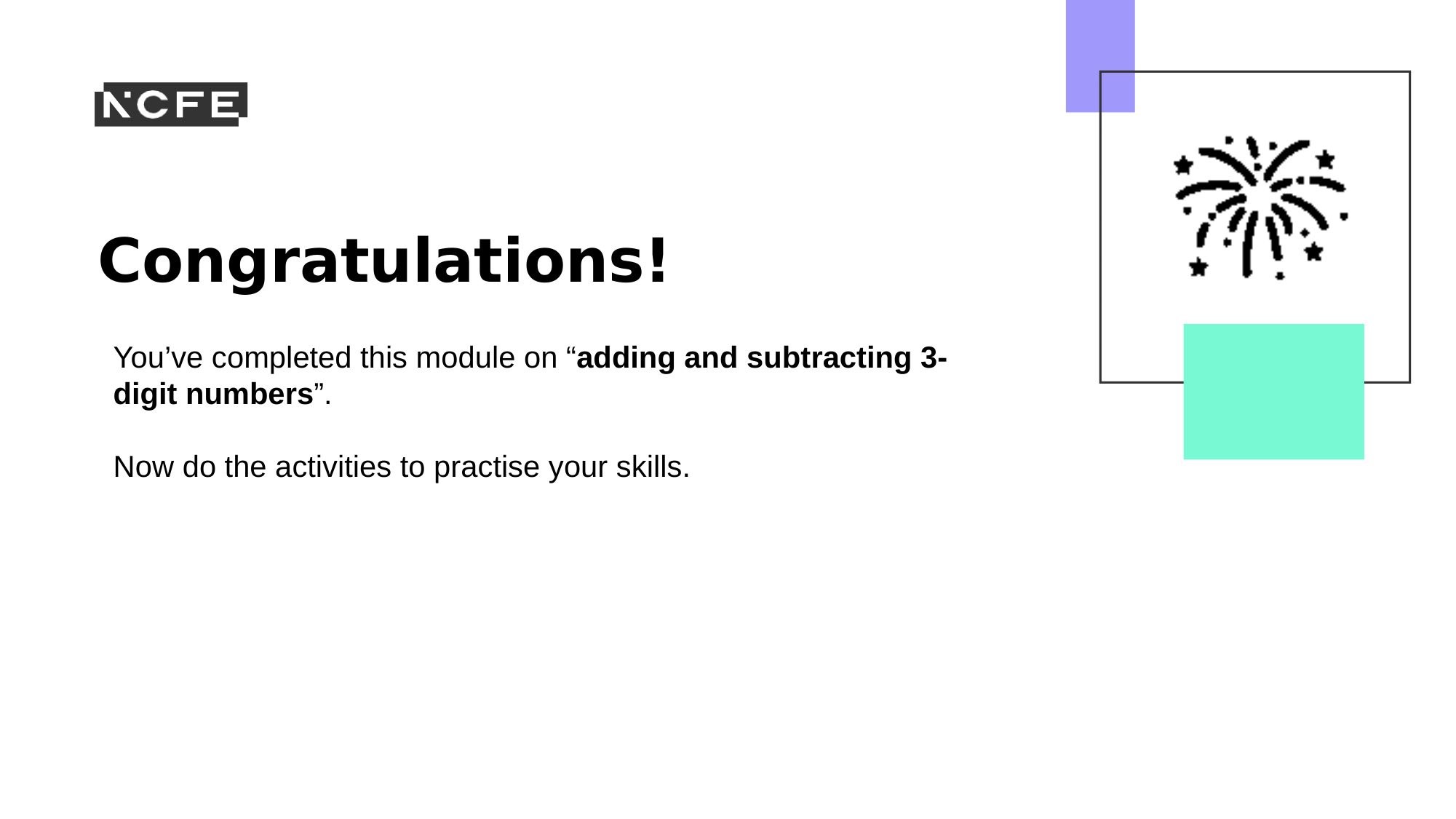

You’ve completed this module on “adding and subtracting 3-digit numbers”.

Now do the activities to practise your skills.